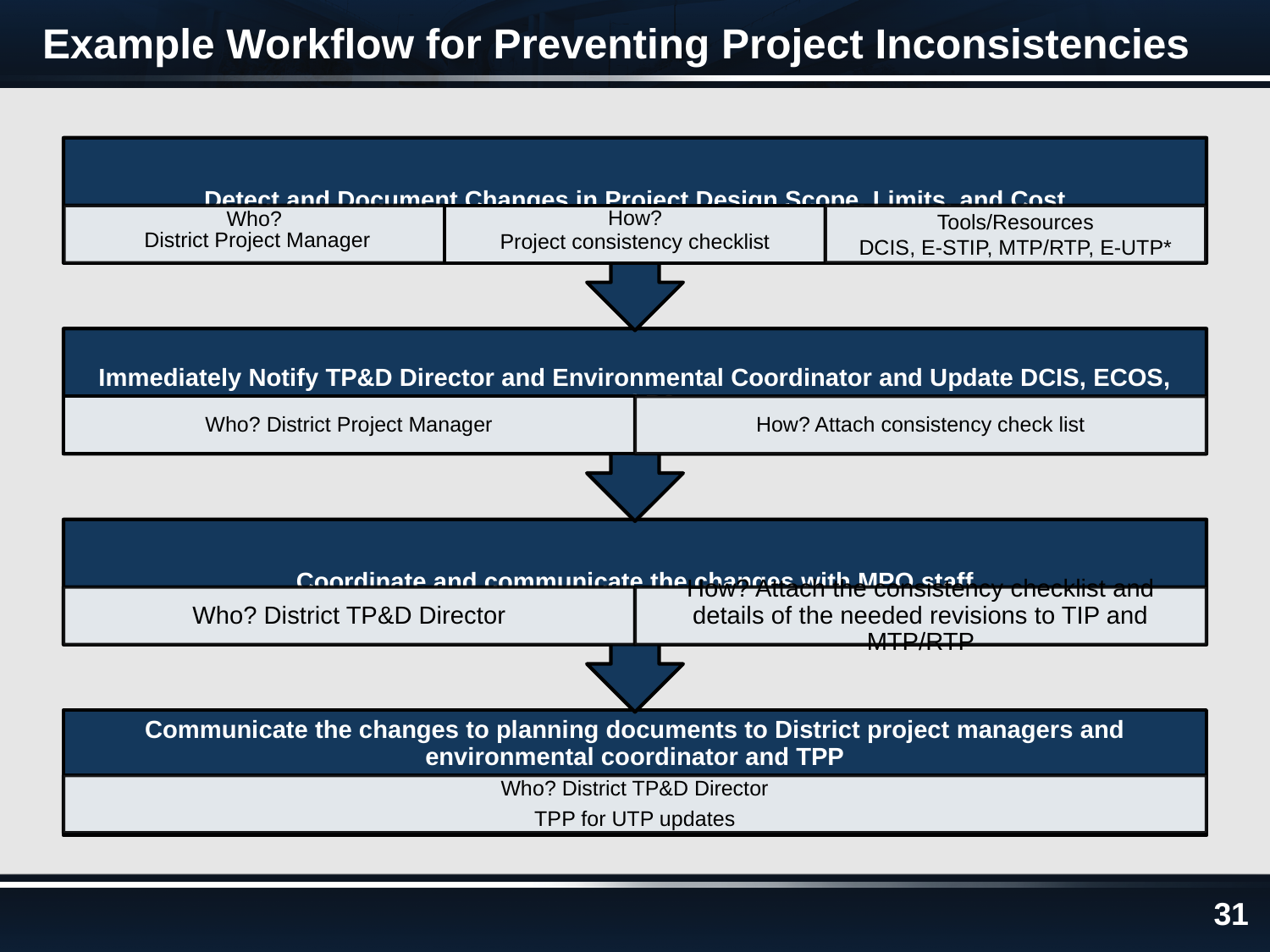

# Example Workflow for Preventing Project Inconsistencies
Communicate the changes to planning documents to District project managers and
environmental coordinator and TPP
Who? District TP&D Director
TPP for UTP updates
Coordinate and communicate the changes with MPO staff
Who? District TP&D Director
How? Attach the consistency checklist and details of the needed revisions to TIP and MTP/RTP
Immediately Notify TP&D Director and Environmental Coordinator and Update DCIS, ECOS, and P6
Who? District Project Manager
How? Attach consistency check list
Detect and Document Changes in Project Design Scope, Limits, and Cost
Who?
 District Project Manager
How?
Project consistency checklist
Tools/Resources
DCIS, E-STIP, MTP/RTP, E-UTP*